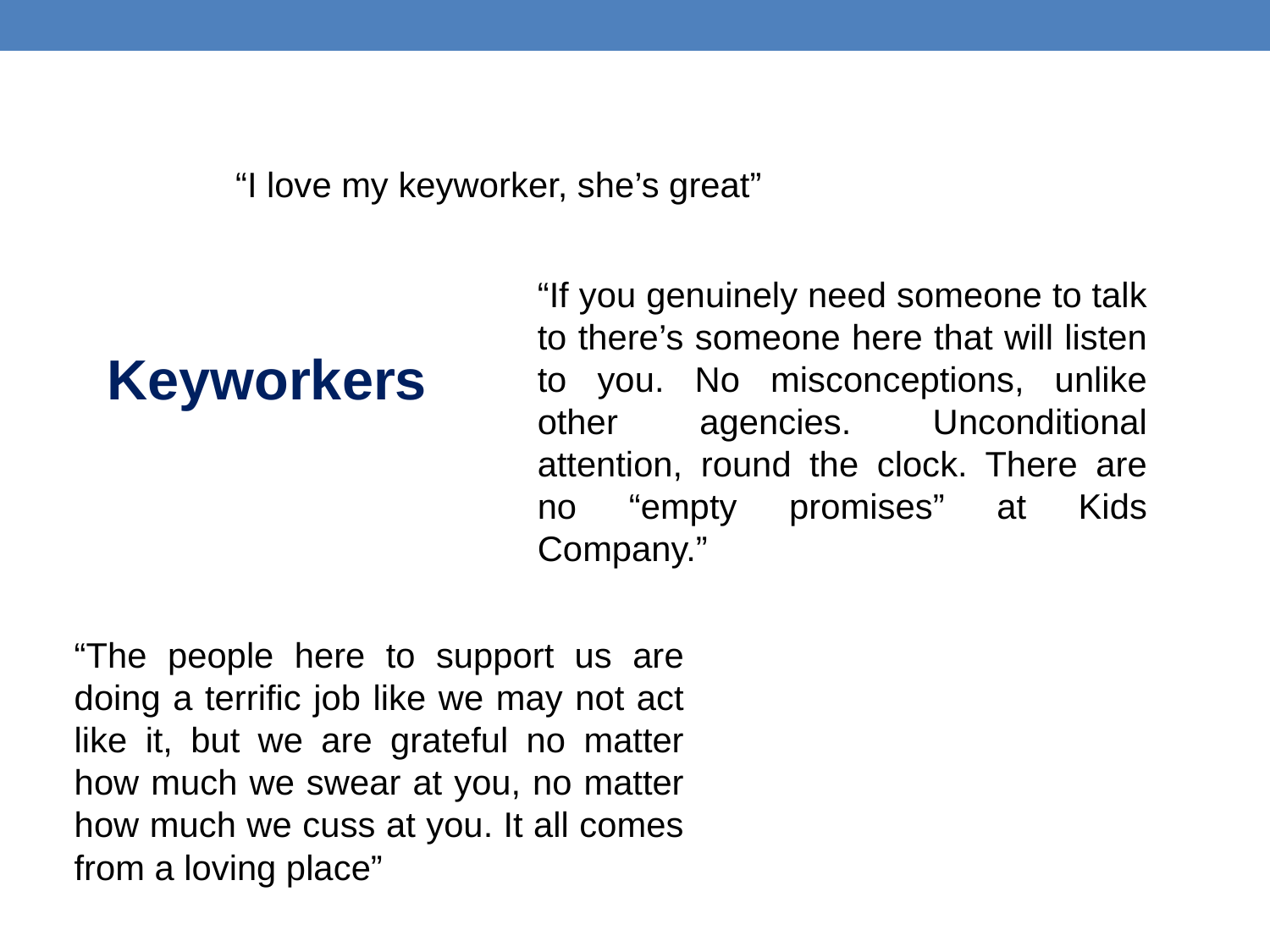

“I love my keyworker, she’s great”
“If you genuinely need someone to talk to there’s someone here that will listen to you. No misconceptions, unlike other agencies. Unconditional attention, round the clock. There are no “empty promises” at Kids Company.”
Keyworkers
“The people here to support us are doing a terrific job like we may not act like it, but we are grateful no matter how much we swear at you, no matter how much we cuss at you. It all comes from a loving place”